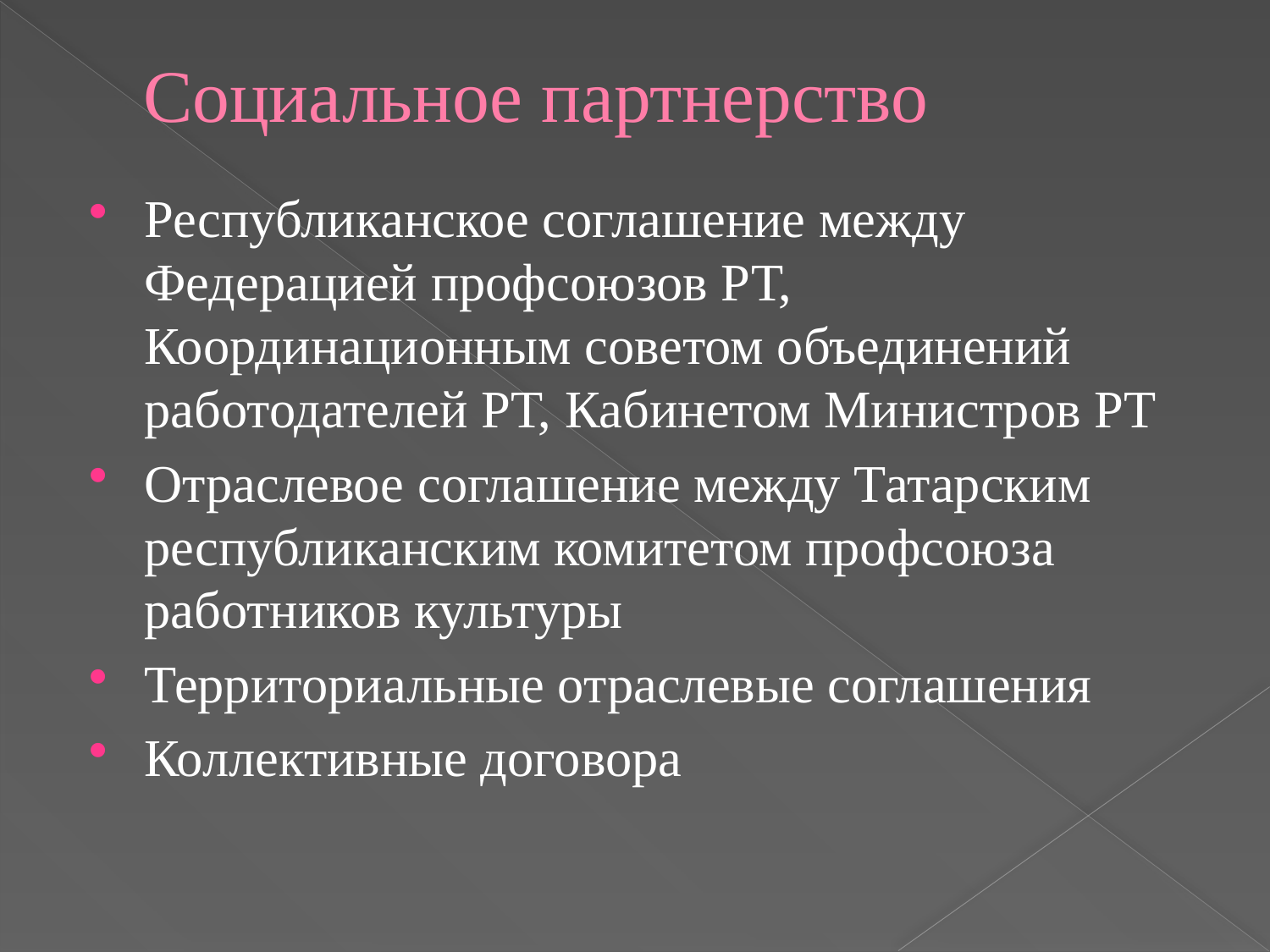

# Социальное партнерство
Республиканское соглашение между Федерацией профсоюзов РТ, Координационным советом объединений работодателей РТ, Кабинетом Министров РТ
Отраслевое соглашение между Татарским республиканским комитетом профсоюза работников культуры
Территориальные отраслевые соглашения
Коллективные договора